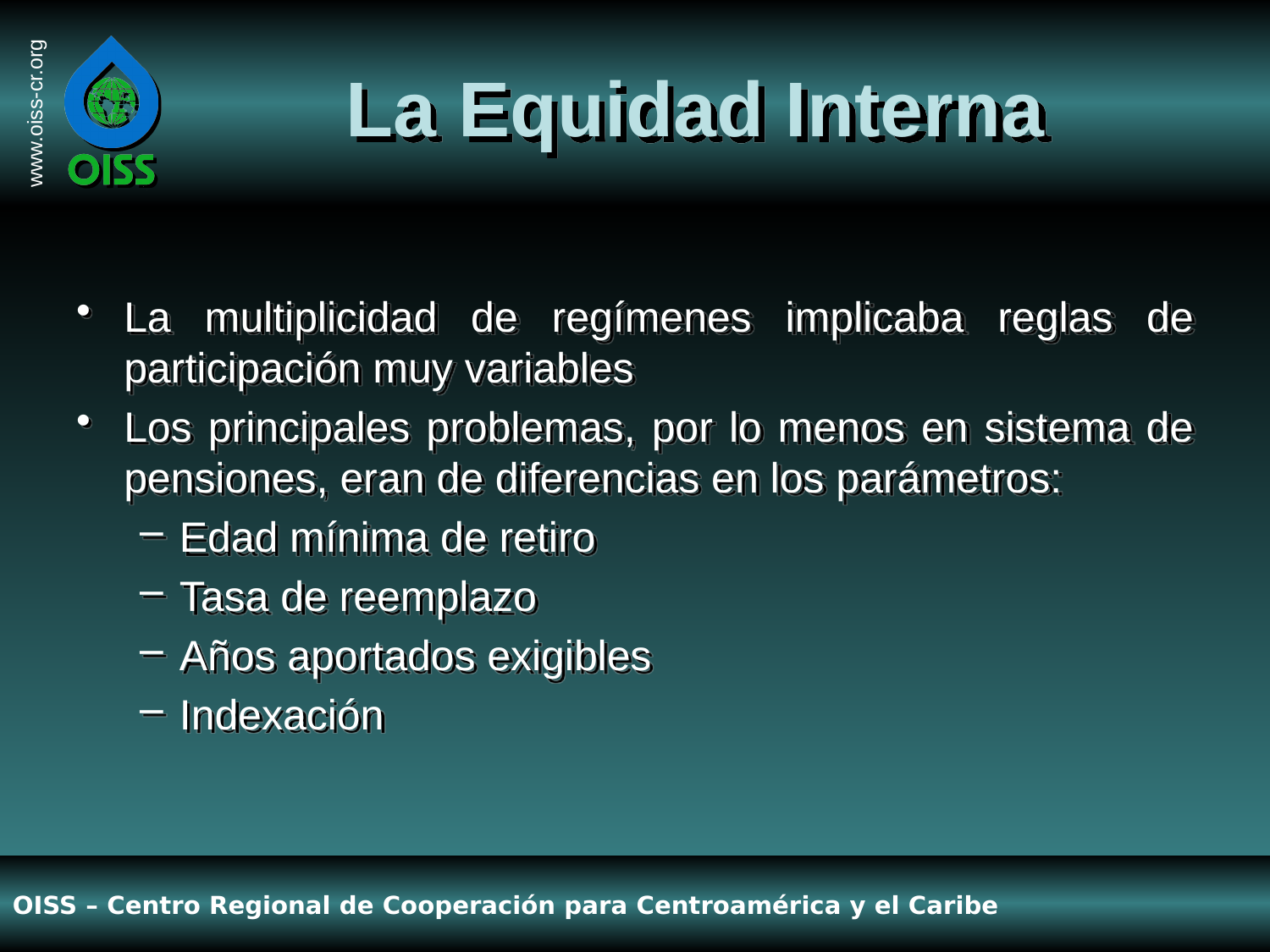

# La Equidad Interna
La multiplicidad de regímenes implicaba reglas de participación muy variables
Los principales problemas, por lo menos en sistema de pensiones, eran de diferencias en los parámetros:
Edad mínima de retiro
Tasa de reemplazo
Años aportados exigibles
Indexación